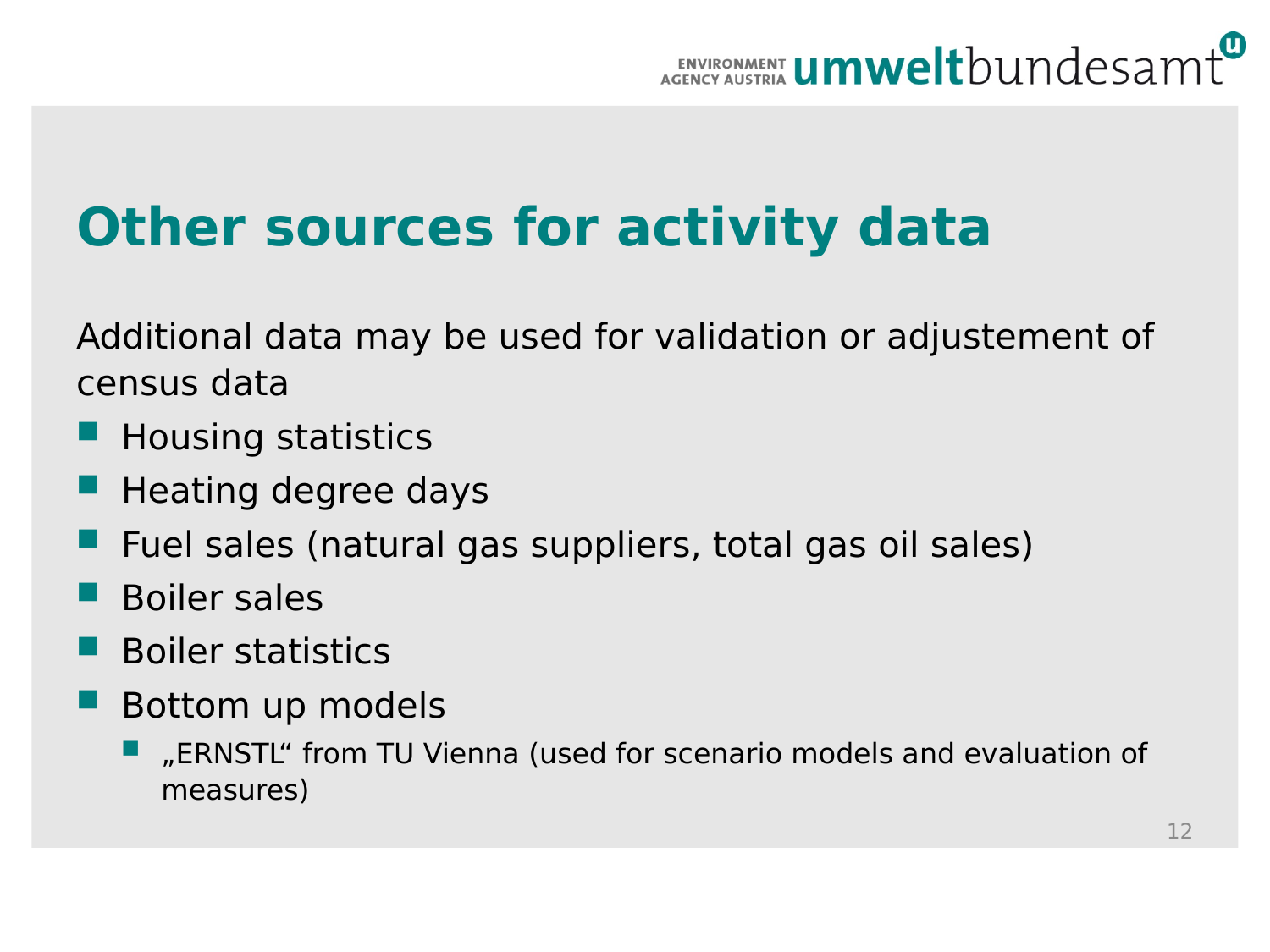

# Other sources for activity data
Additional data may be used for validation or adjustement of census data
Housing statistics
Heating degree days
Fuel sales (natural gas suppliers, total gas oil sales)
Boiler sales
Boiler statistics
Bottom up models
„ERNSTL“ from TU Vienna (used for scenario models and evaluation of measures)
12